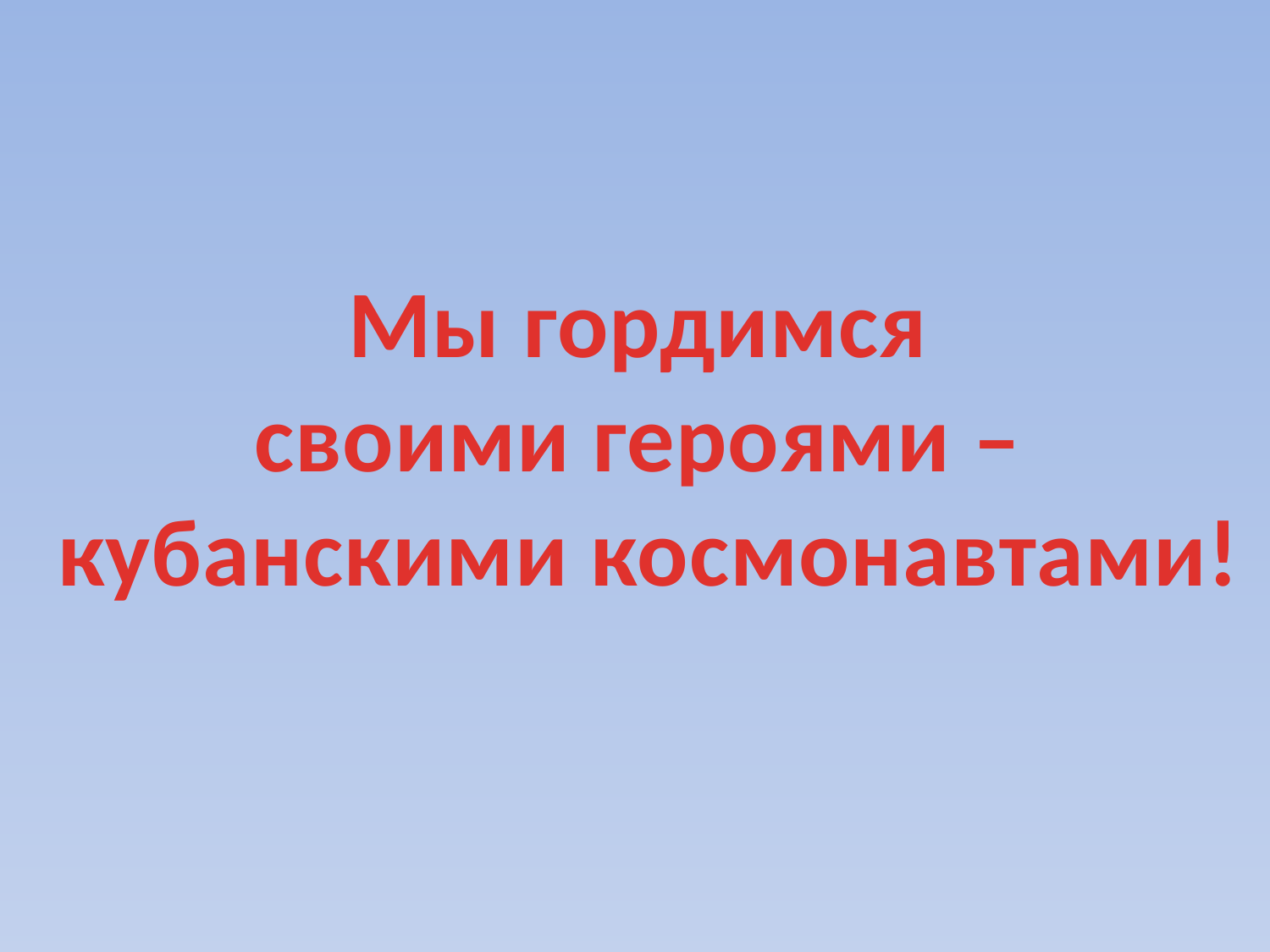

Мы гордимся
своими героями –
кубанскими космонавтами!